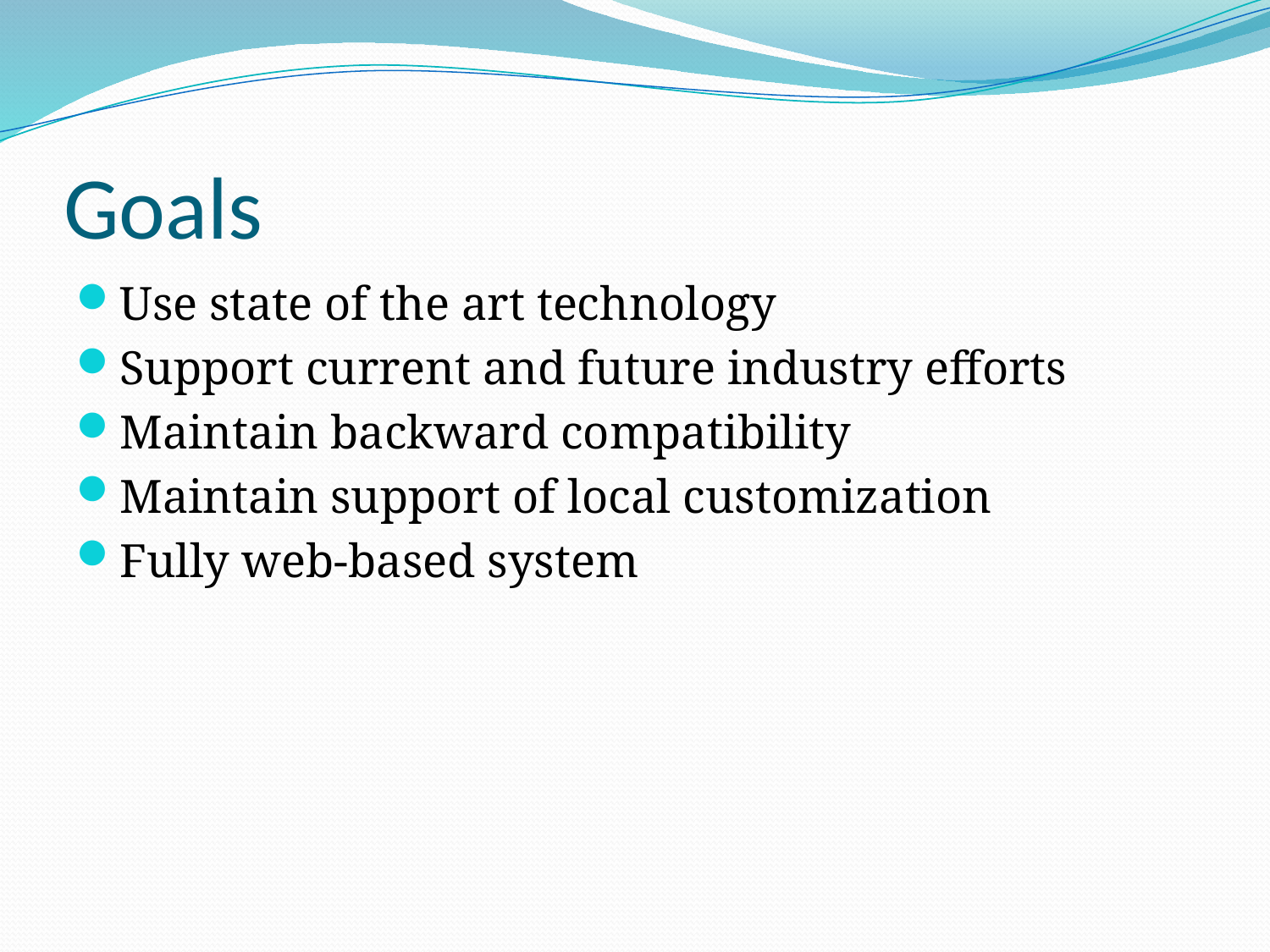

# Goals
Use state of the art technology
Support current and future industry efforts
Maintain backward compatibility
Maintain support of local customization
Fully web-based system